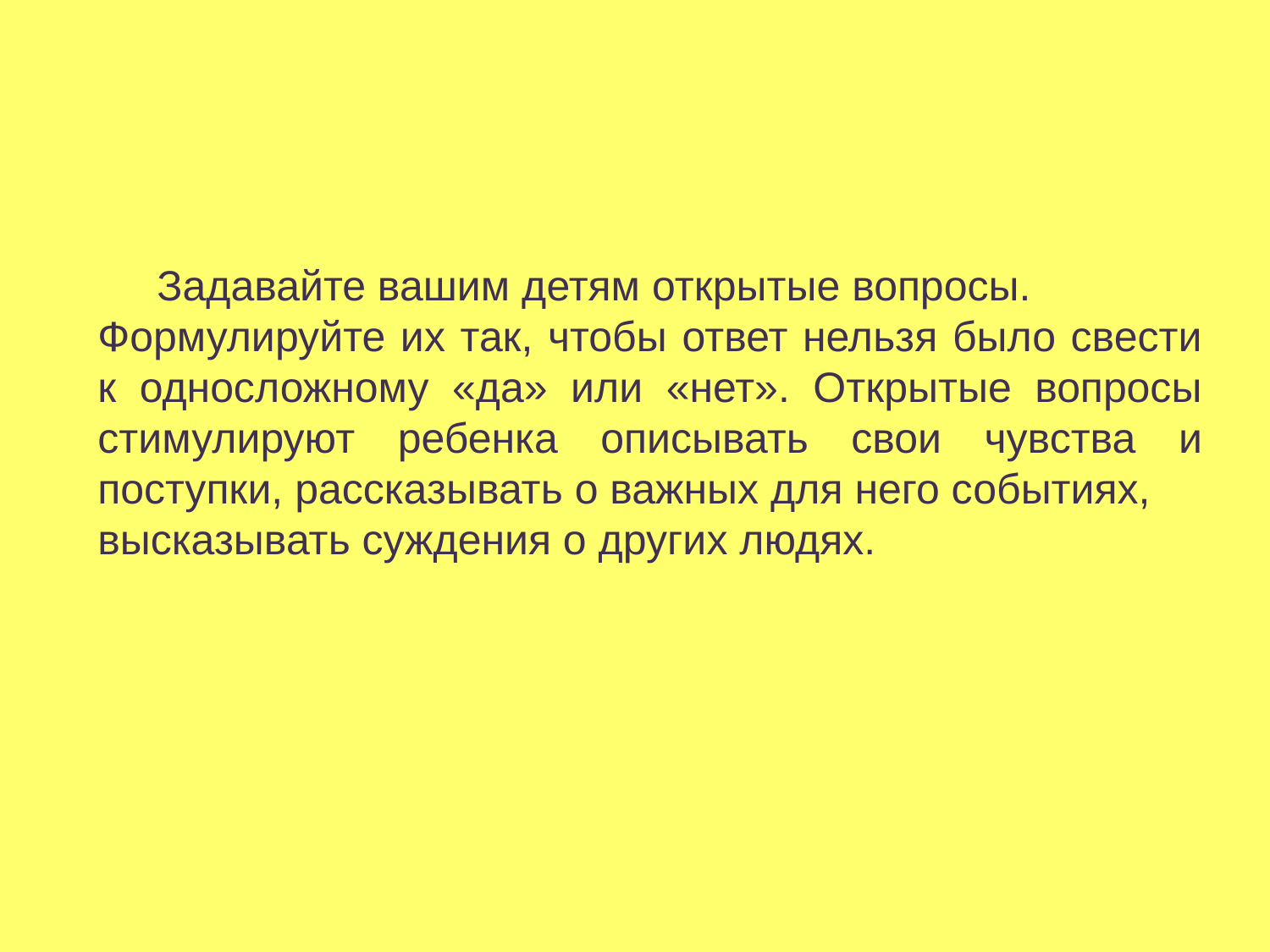

Задавайте вашим детям открытые вопросы.
Формулируйте их так, чтобы ответ нельзя было свести к односложному «да» или «нет». Открытые вопросы стимулируют ребенка описывать свои чувства и поступки, рассказывать о важных для него событиях,
высказывать суждения о других людях.